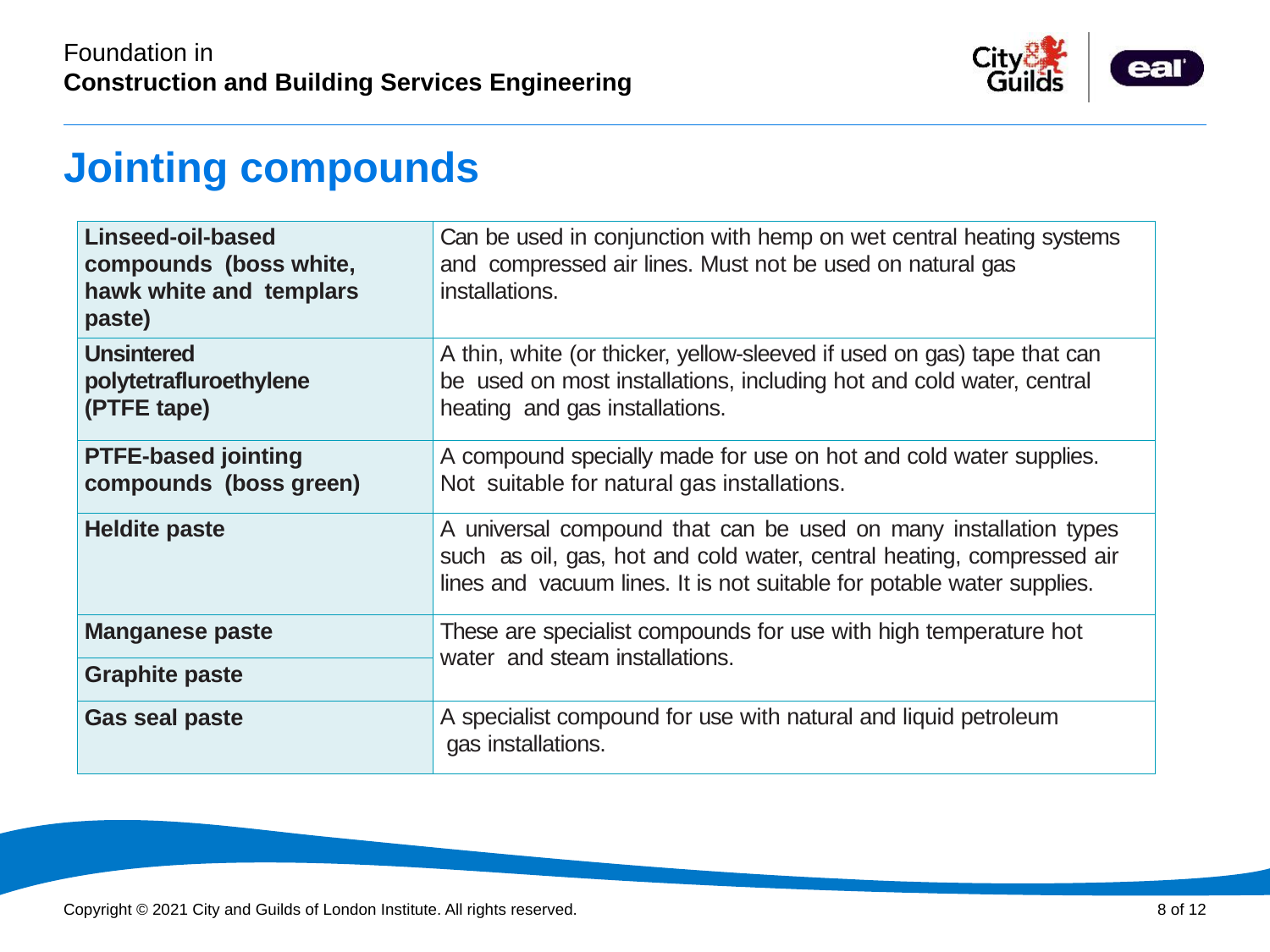

# Jointing compounds
| Linseed-oil-based compounds (boss white, hawk white and templars paste) | Can be used in conjunction with hemp on wet central heating systems and compressed air lines. Must not be used on natural gas installations. |
| --- | --- |
| Unsintered polytetrafluroethylene (PTFE tape) | A thin, white (or thicker, yellow-sleeved if used on gas) tape that can be used on most installations, including hot and cold water, central heating and gas installations. |
| PTFE-based jointing compounds (boss green) | A compound specially made for use on hot and cold water supplies. Not suitable for natural gas installations. |
| Heldite paste | A universal compound that can be used on many installation types such as oil, gas, hot and cold water, central heating, compressed air lines and vacuum lines. It is not suitable for potable water supplies. |
| Manganese paste | These are specialist compounds for use with high temperature hot water and steam installations. |
| Graphite paste |  |
| Gas seal paste | A specialist compound for use with natural and liquid petroleum gas installations. |